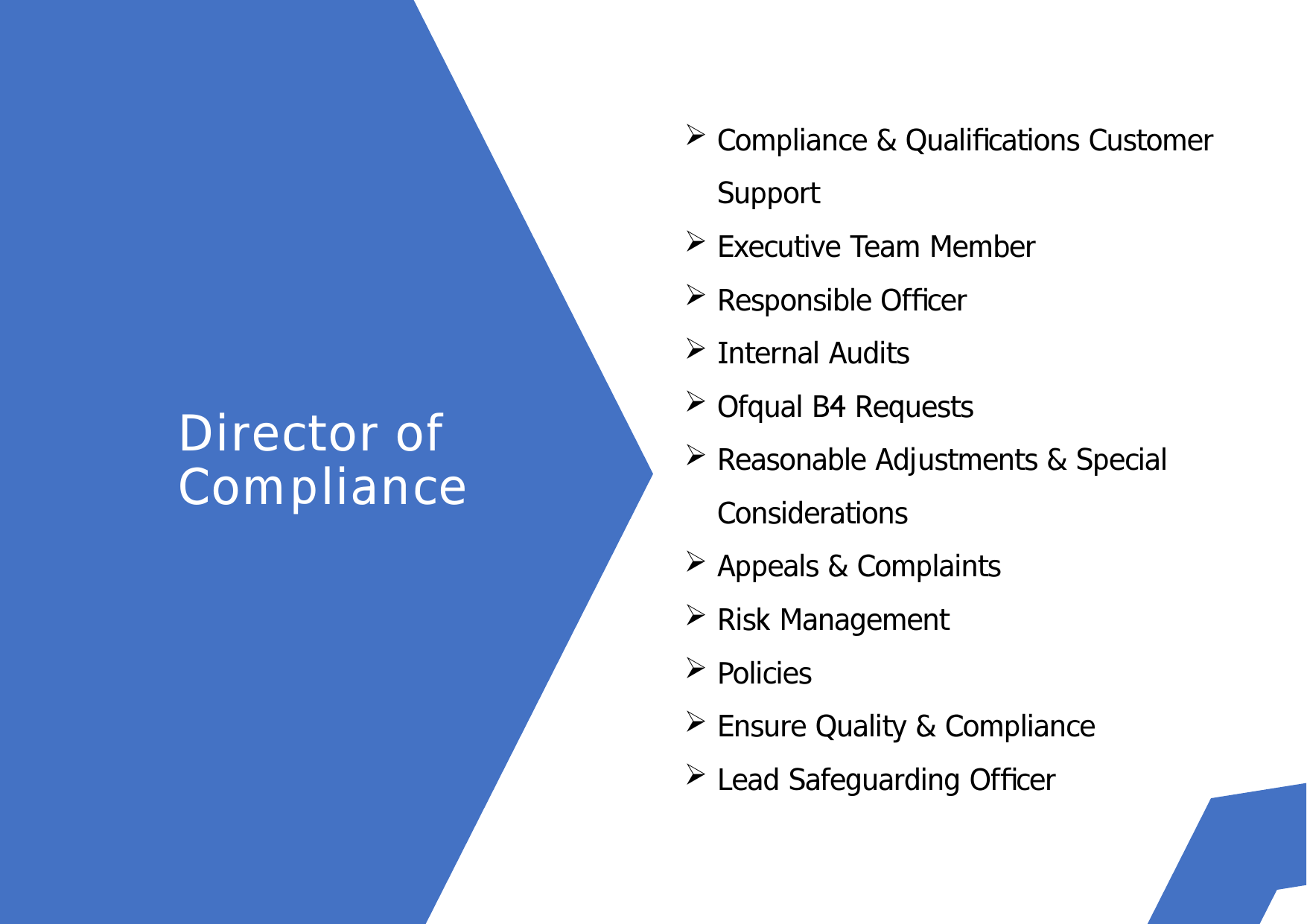

Compliance & Qualifications Customer Support
Executive Team Member
Responsible Officer
Internal Audits
Ofqual B4 Requests
Reasonable Adjustments & Special Considerations
Appeals & Complaints
Risk Management
Policies
Ensure Quality & Compliance
Lead Safeguarding Officer

# Director of Compliance